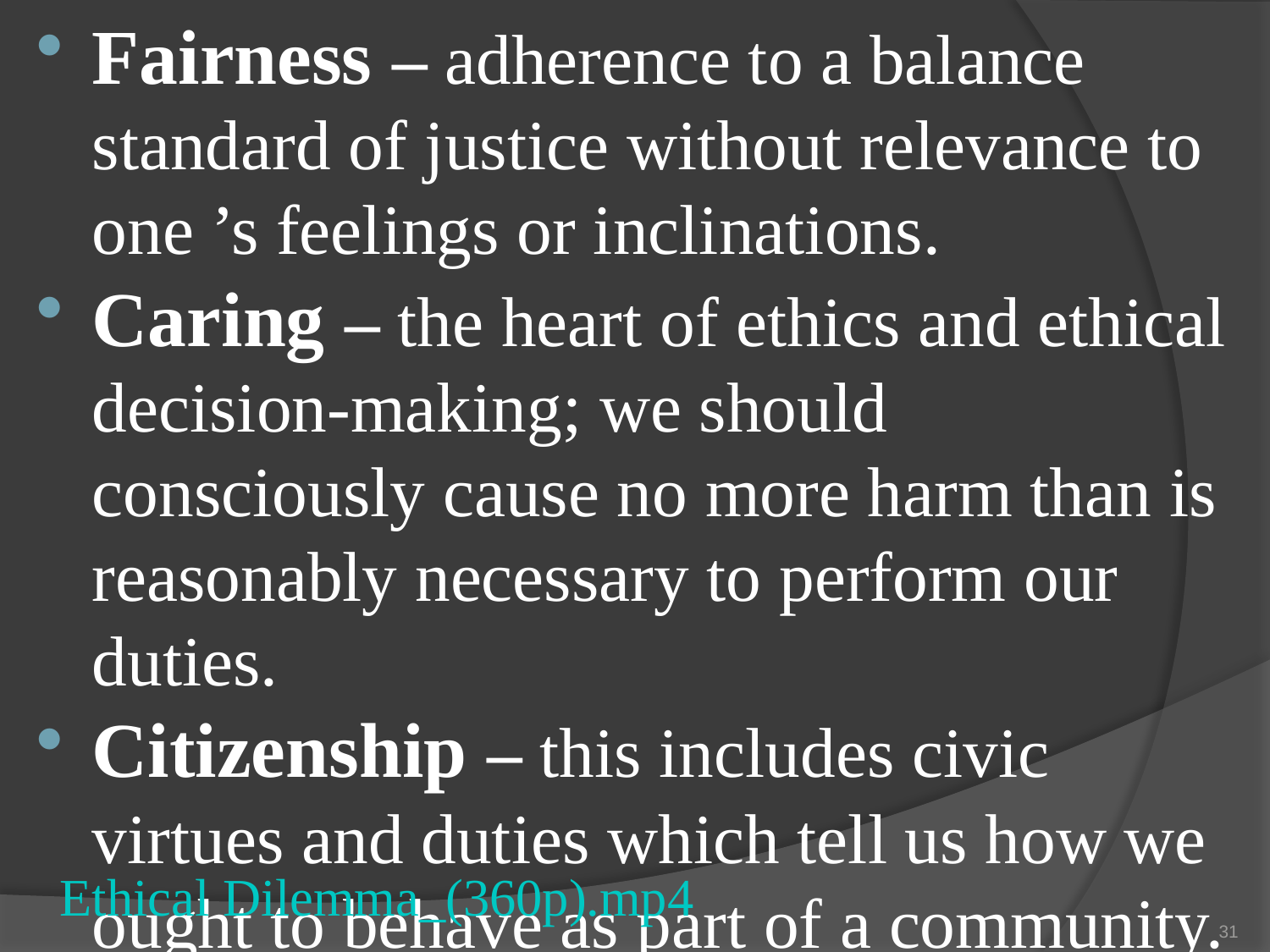

Fairness – adherence to a balance standard of justice without relevance to one ’s feelings or inclinations.
Caring – the heart of ethics and ethical decision-making; we should consciously cause no more harm than is reasonably necessary to perform our duties.
Citizenship – this includes civic virtues and duties which tell us how we ought to behave as part of a community.
Ethical Dilemma_(360p).mp4
31